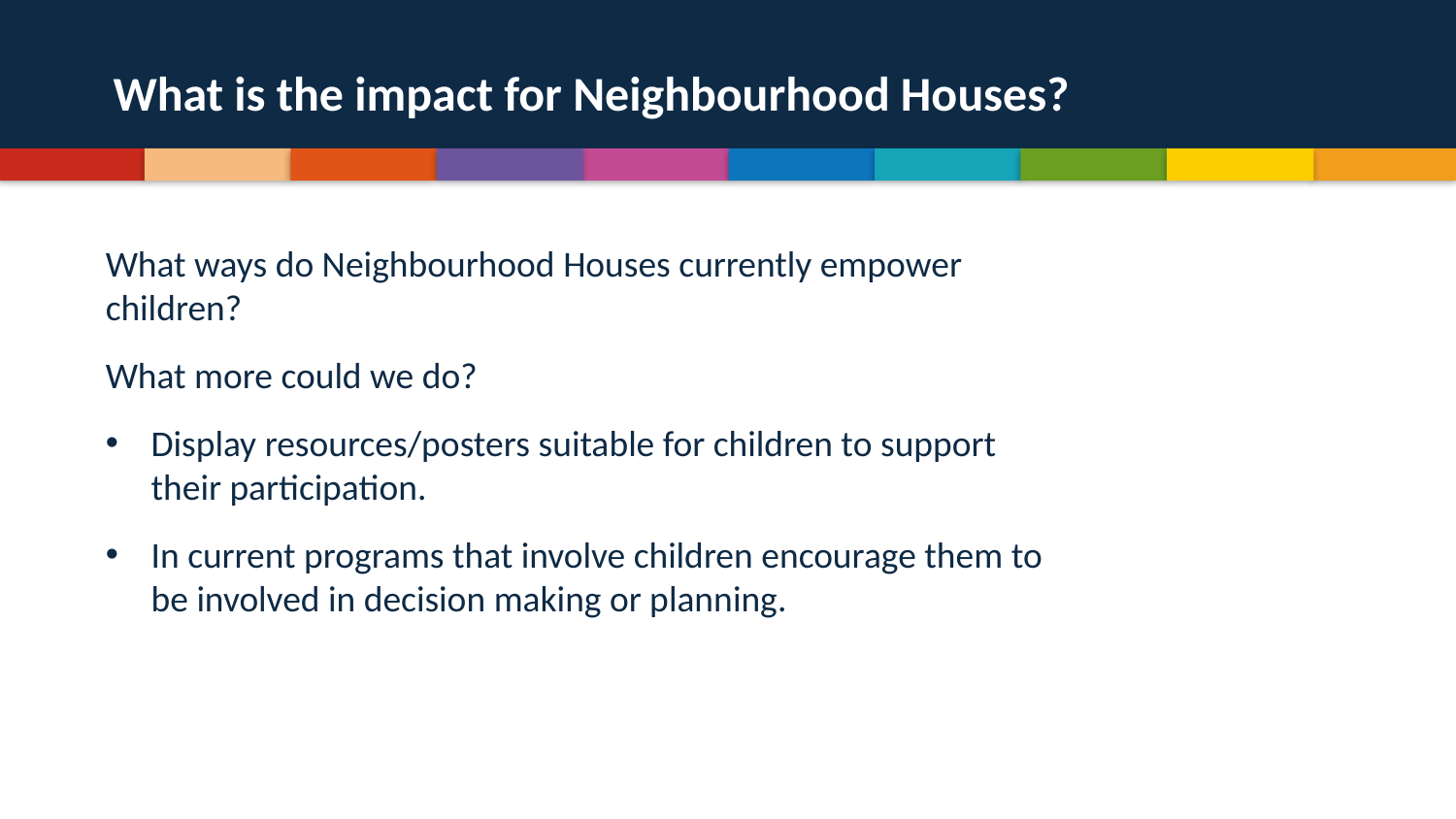

# What is the impact for Neighbourhood Houses?
What ways do Neighbourhood Houses currently empower children?
What more could we do?
Display resources/posters suitable for children to support their participation.
In current programs that involve children encourage them to be involved in decision making or planning.